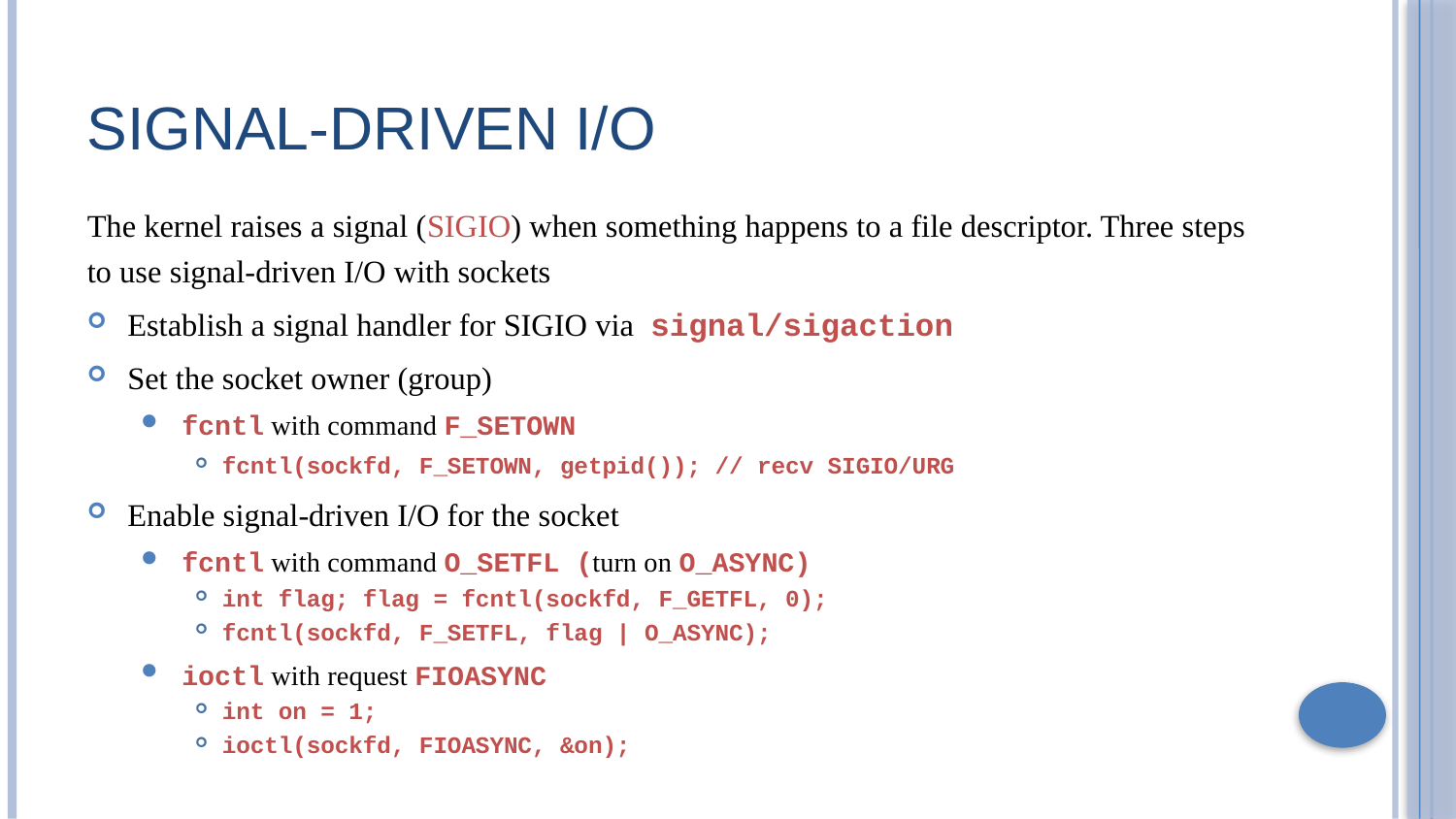

# Signal-driven I/O
The kernel raises a signal (SIGIO) when something happens to a file descriptor. Three steps to use signal-driven I/O with sockets
Establish a signal handler for SIGIO via  signal/sigaction
Set the socket owner (group)
fcntl with command F_SETOWN
fcntl(sockfd, F_SETOWN, getpid()); // recv SIGIO/URG
Enable signal-driven I/O for the socket
fcntl with command O_SETFL (turn on O_ASYNC)
int flag; flag = fcntl(sockfd, F_GETFL, 0);
fcntl(sockfd, F_SETFL, flag | O_ASYNC);
ioctl with request FIOASYNC
int on = 1;
ioctl(sockfd, FIOASYNC, &on);